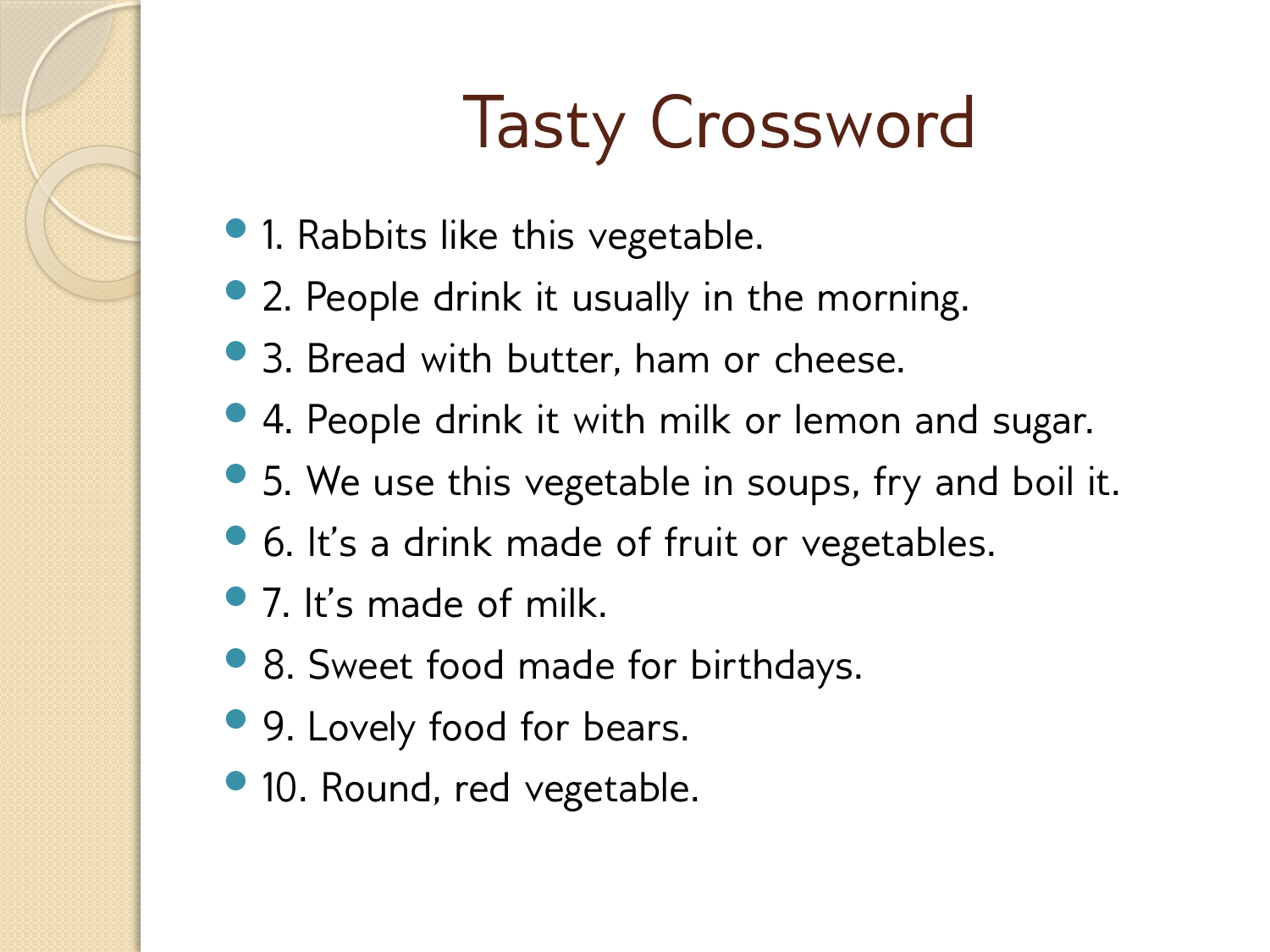

# Tasty Crossword
1. Rabbits like this vegetable.
2. People drink it usually in the morning.
3. Bread with butter, ham or cheese.
4. People drink it with milk or lemon and sugar.
5. We use this vegetable in soups, fry and boil it.
6. It’s a drink made of fruit or vegetables.
7. It’s made of milk.
8. Sweet food made for birthdays.
9. Lovely food for bears.
10. Round, red vegetable.